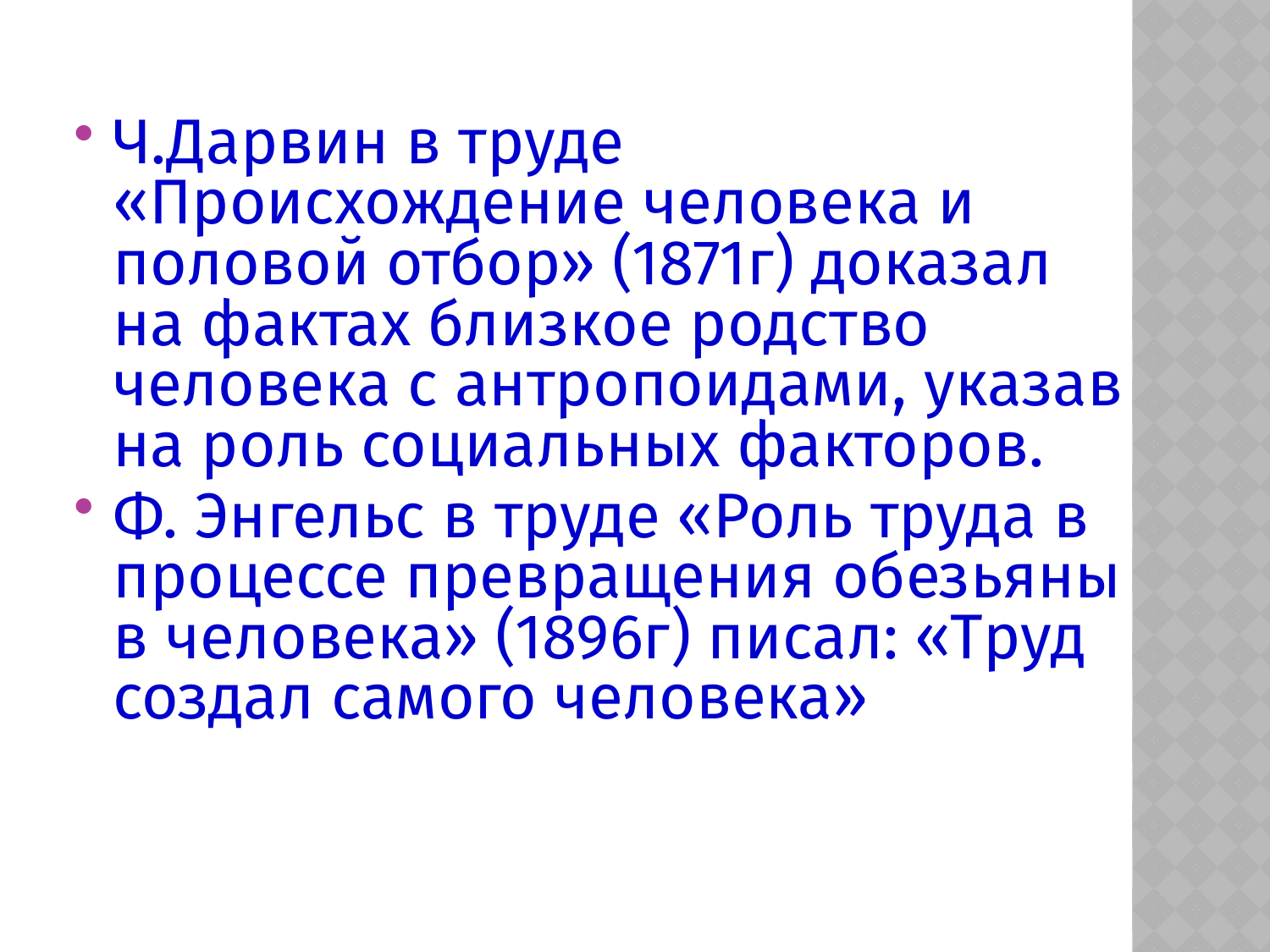

Ч.Дарвин в труде «Происхождение человека и половой отбор» (1871г) доказал на фактах близкое родство человека с антропоидами, указав на роль социальных факторов.
Ф. Энгельс в труде «Роль труда в процессе превращения обезьяны в человека» (1896г) писал: «Труд создал самого человека»